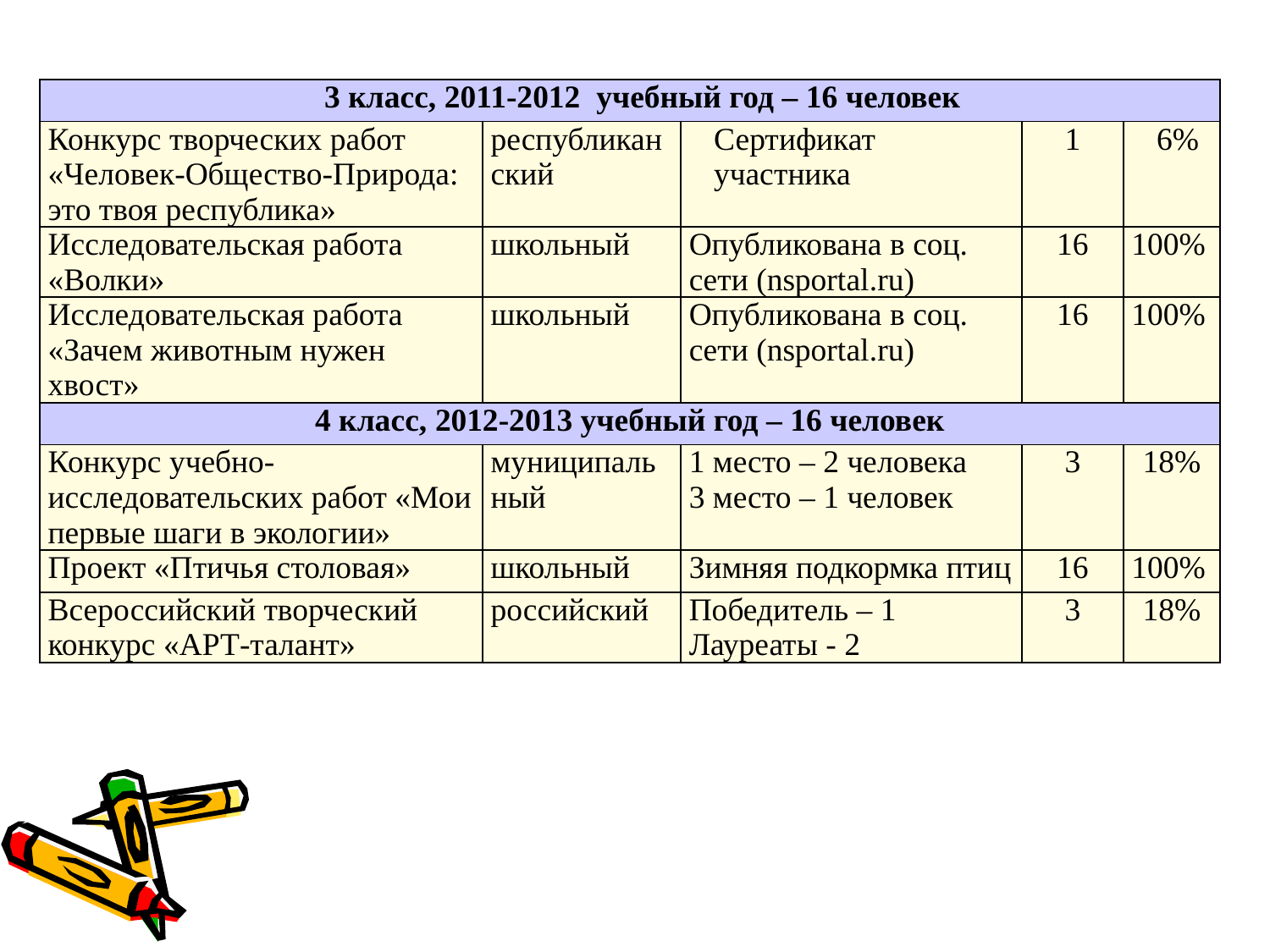

| 3 класс, 2011-2012 учебный год – 16 человек |  |  |  |  |
| --- | --- | --- | --- | --- |
| Конкурс творческих работ «Человек-Общество-Природа: это твоя республика» | республиканский | Сертификат участника | 1 | 6% |
| Исследовательская работа «Волки» | школьный | Опубликована в соц. сети (nsportal.ru) | 16 | 100% |
| Исследовательская работа «Зачем животным нужен хвост» | школьный | Опубликована в соц. сети (nsportal.ru) | 16 | 100% |
| 4 класс, 2012-2013 учебный год – 16 человек |  |  |  |  |
| Конкурс учебно-исследовательских работ «Мои первые шаги в экологии» | муниципальный | 1 место – 2 человека 3 место – 1 человек | 3 | 18% |
| Проект «Птичья столовая» | школьный | Зимняя подкормка птиц | 16 | 100% |
| Всероссийский творческий конкурс «АРТ-талант» | российский | Победитель – 1 Лауреаты - 2 | 3 | 18% |